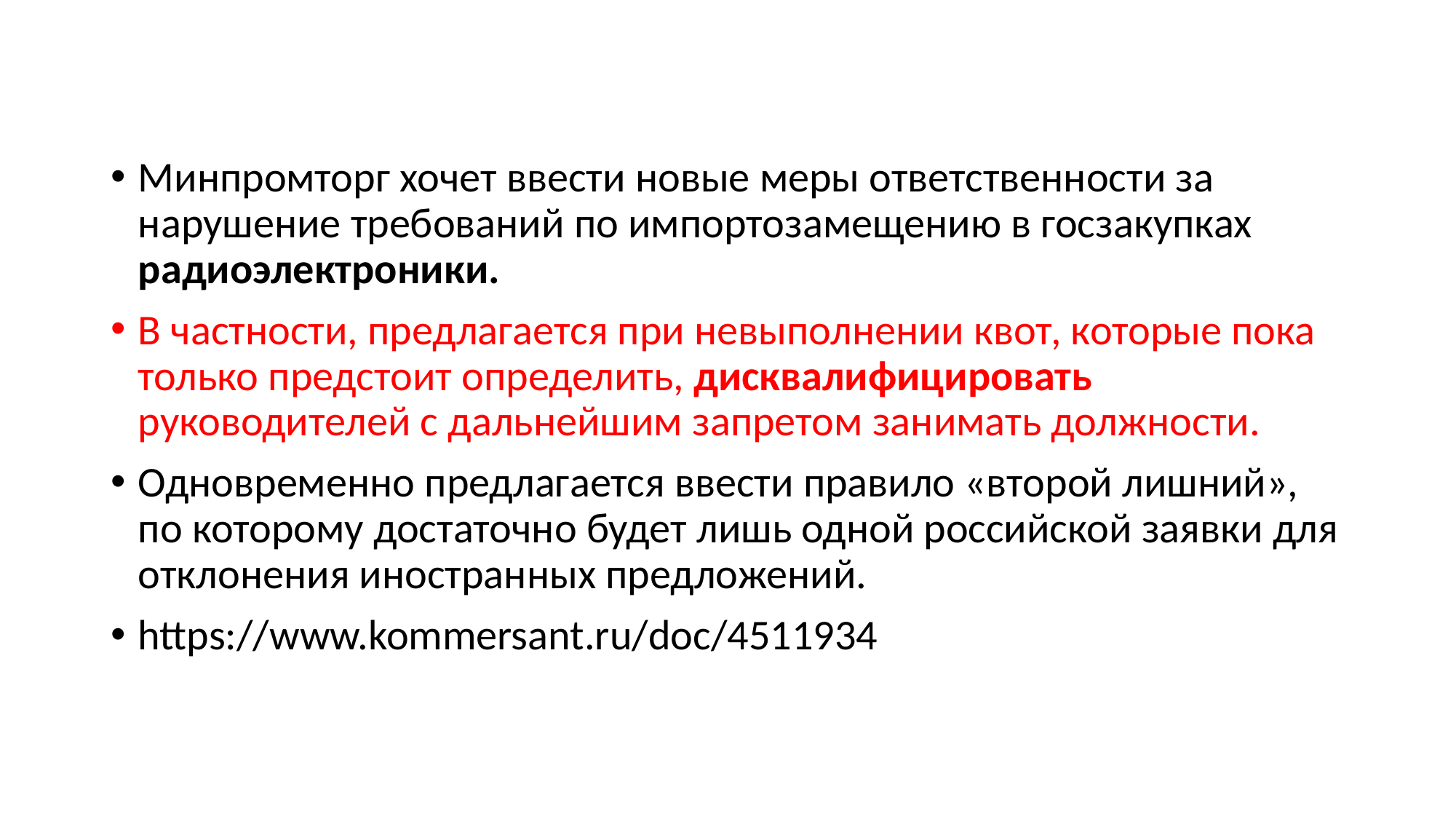

Минпромторг хочет ввести новые меры ответственности за нарушение требований по импортозамещению в госзакупках радиоэлектроники.
В частности, предлагается при невыполнении квот, которые пока только предстоит определить, дисквалифицировать руководителей с дальнейшим запретом занимать должности.
Одновременно предлагается ввести правило «второй лишний», по которому достаточно будет лишь одной российской заявки для отклонения иностранных предложений.
https://www.kommersant.ru/doc/4511934